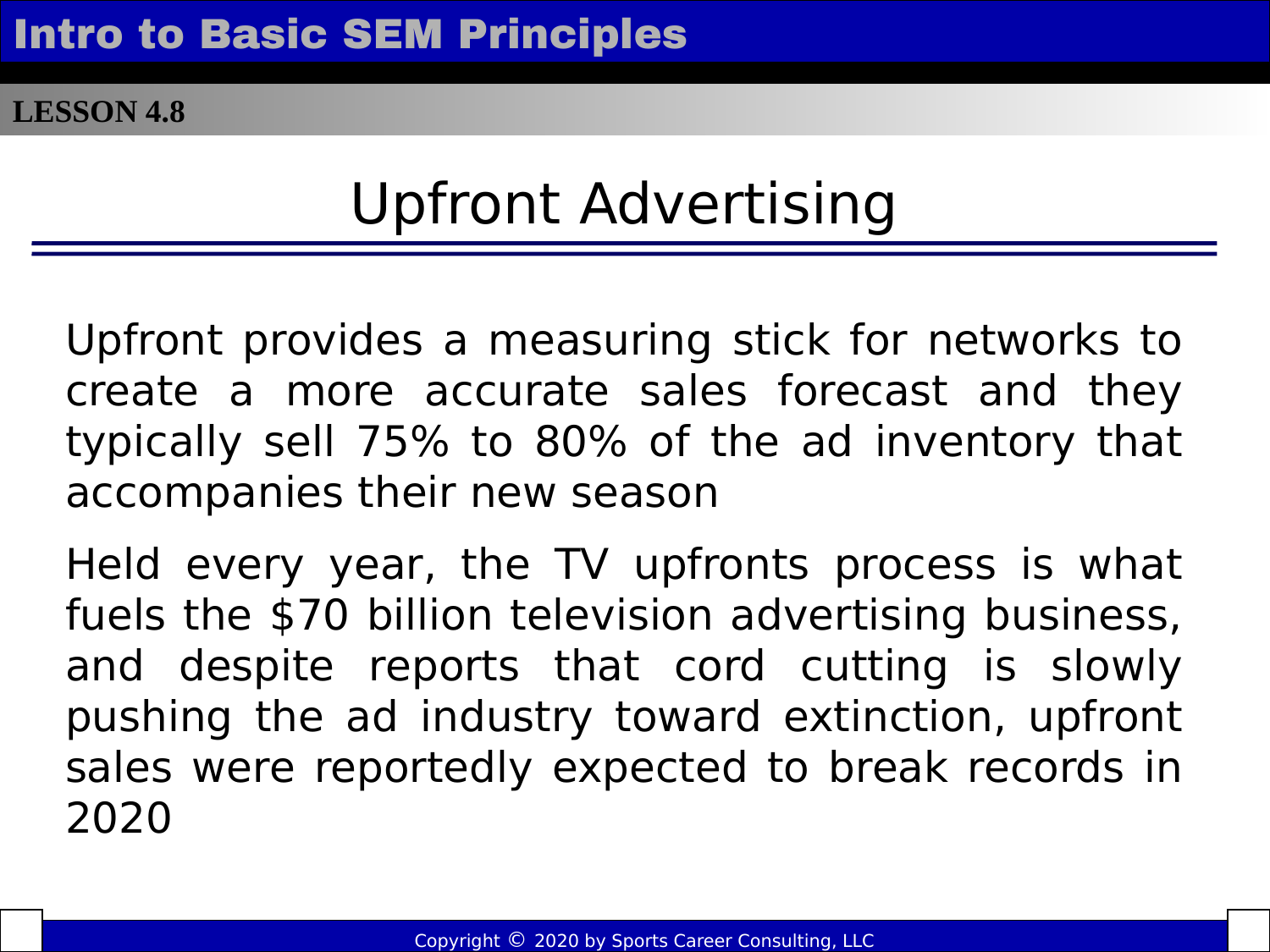

Intro to Basic SEM Principles
LESSON 4.8
Upfront Advertising

Upfront provides a measuring stick for networks to create a more accurate sales forecast and they typically sell 75% to 80% of the ad inventory that accompanies their new season
Held every year, the TV upfronts process is what fuels the $70 billion television advertising business, and despite reports that cord cutting is slowly pushing the ad industry toward extinction, upfront sales were reportedly expected to break records in 2020
Copyright © 2020 by Sports Career Consulting, LLC